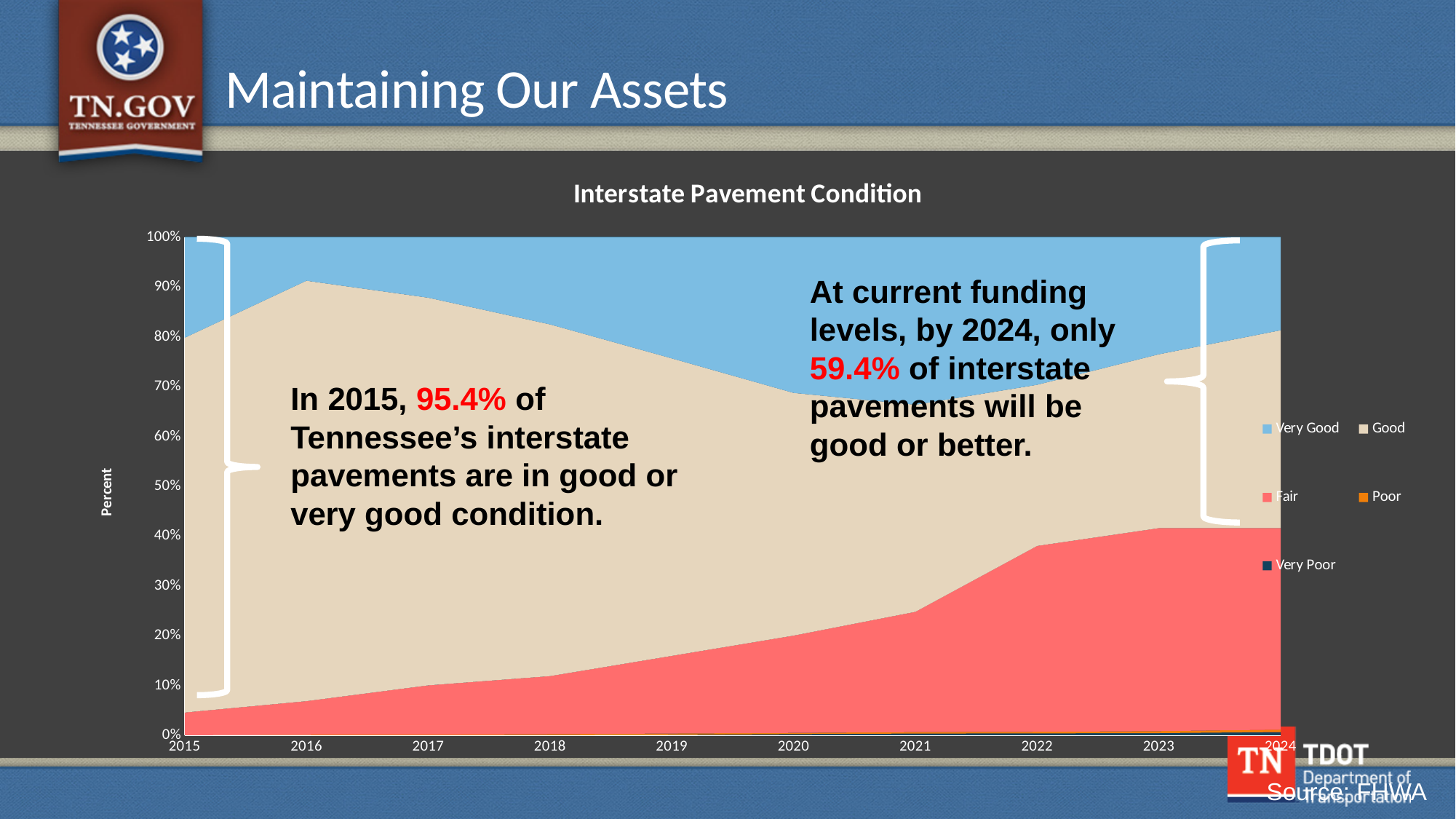

# Maintaining Our Assets

### Chart: Interstate Pavement Condition

| Category | Very Poor | Poor | Fair | Good | Very Good |
|---|---|---|---|---|---|
| 2015 | 0.0 | 0.0 | 100.68 | 1662.34 | 446.53 |
| 2016 | 0.0 | 2.03 | 149.13 | 1865.0 | 193.39 |
| 2017 | 0.0 | 2.15 | 219.03 | 1719.55 | 268.82 |
| 2018 | 0.0 | 4.5 | 257.67 | 1560.18 | 387.2 |
| 2019 | 1.23 | 6.24 | 344.57 | 1319.47 | 538.04 |
| 2020 | 4.93 | 5.28 | 431.51 | 1076.89 | 690.94 |
| 2021 | 7.33 | 6.23 | 533.69 | 918.66 | 743.64 |
| 2022 | 8.110000000000127 | 6.94 | 824.46 | 714.78 | 655.26 |
| 2023 | 9.170000000000528 | 8.93 | 900.37 | 771.3 | 519.78 |
| 2024 | 13.98 | 10.78 | 894.16 | 877.51 | 413.12 |

At current funding levels, by 2024, only 59.4% of interstate pavements will be good or better.
In 2015, 95.4% of Tennessee’s interstate pavements are in good or very good condition.
Source: FHWA